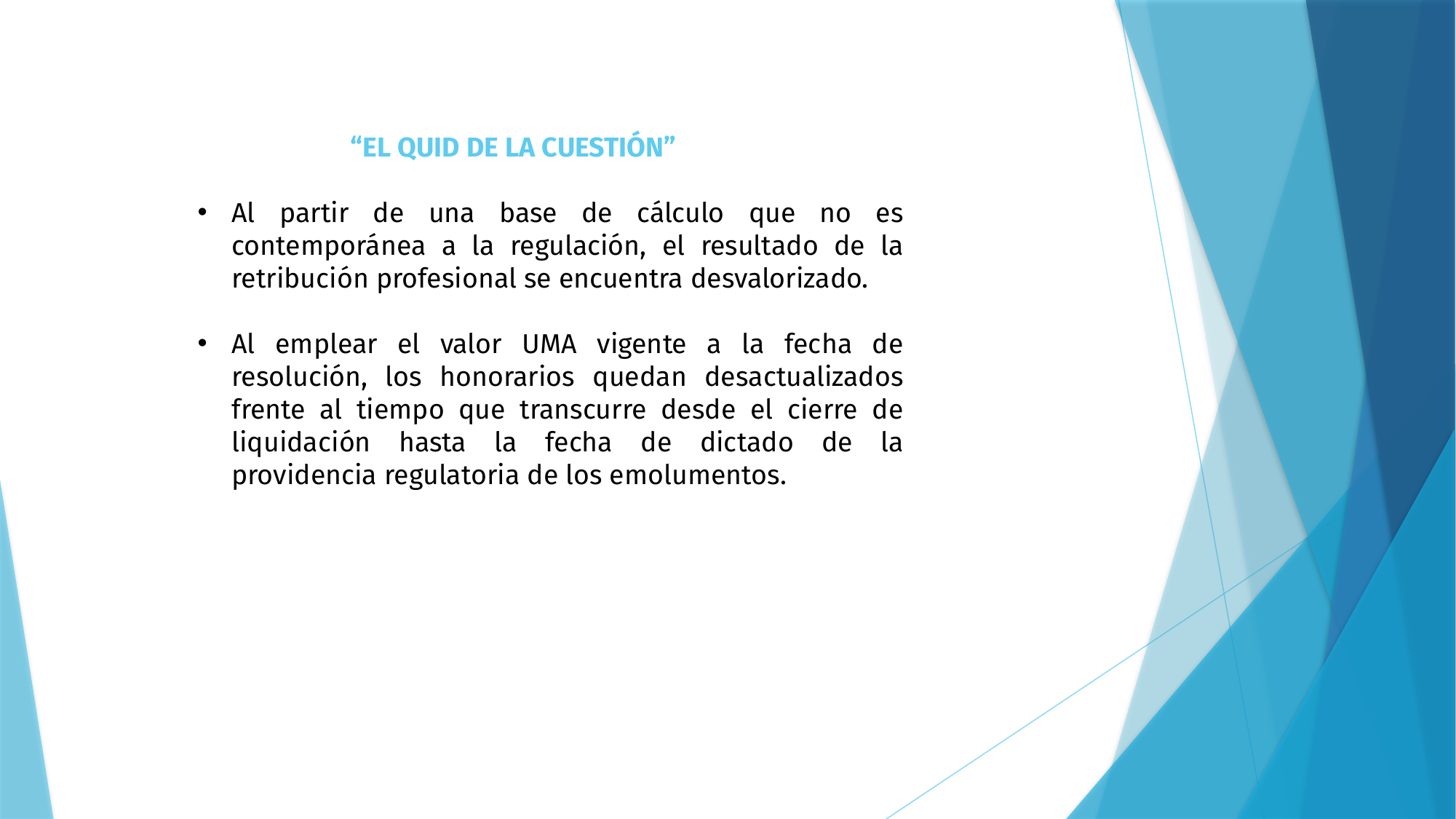

“EL QUID DE LA CUESTIÓN”

Al partir de una base de cálculo que no es contemporánea a la regulación, el resultado de la retribución profesional se encuentra desvalorizado.

Al emplear el valor UMA vigente a la fecha de resolución, los honorarios quedan desactualizados frente al tiempo que transcurre desde el cierre de liquidación hasta la fecha de dictado de la providencia regulatoria de los emolumentos.